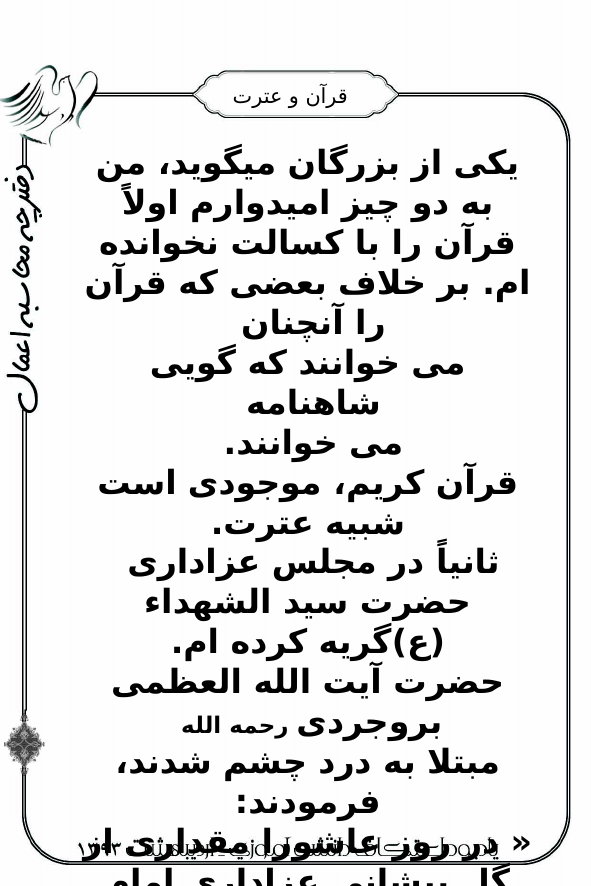

# قرآن و عترت
یکی از بزرگان میگوید، من به دو چیز امیدوارم اولاً قرآن را با کسالت نخوانده ام. بر خلاف بعضی که قرآن را آنچنان
می خوانند که گویی شاهنامه
می خوانند.
قرآن کریم، موجودی است شبیه عترت.
ثانیاً در مجلس عزاداری
حضرت سید الشهداء (ع)گریه کرده ام.
حضرت آیت الله العظمی بروجردی رحمه الله
مبتلا به درد چشم شدند، فرمودند:
« در روز عاشورا مقداری از گِلِ پیشانی عزاداری امام حسین علیه السلام را بر چشمان خود مالیدم، دیگر در عمرم مبتلا به درد چشم نشدم واز عینک هم استفاده نکردم!

نقل از آیت الله بهجت